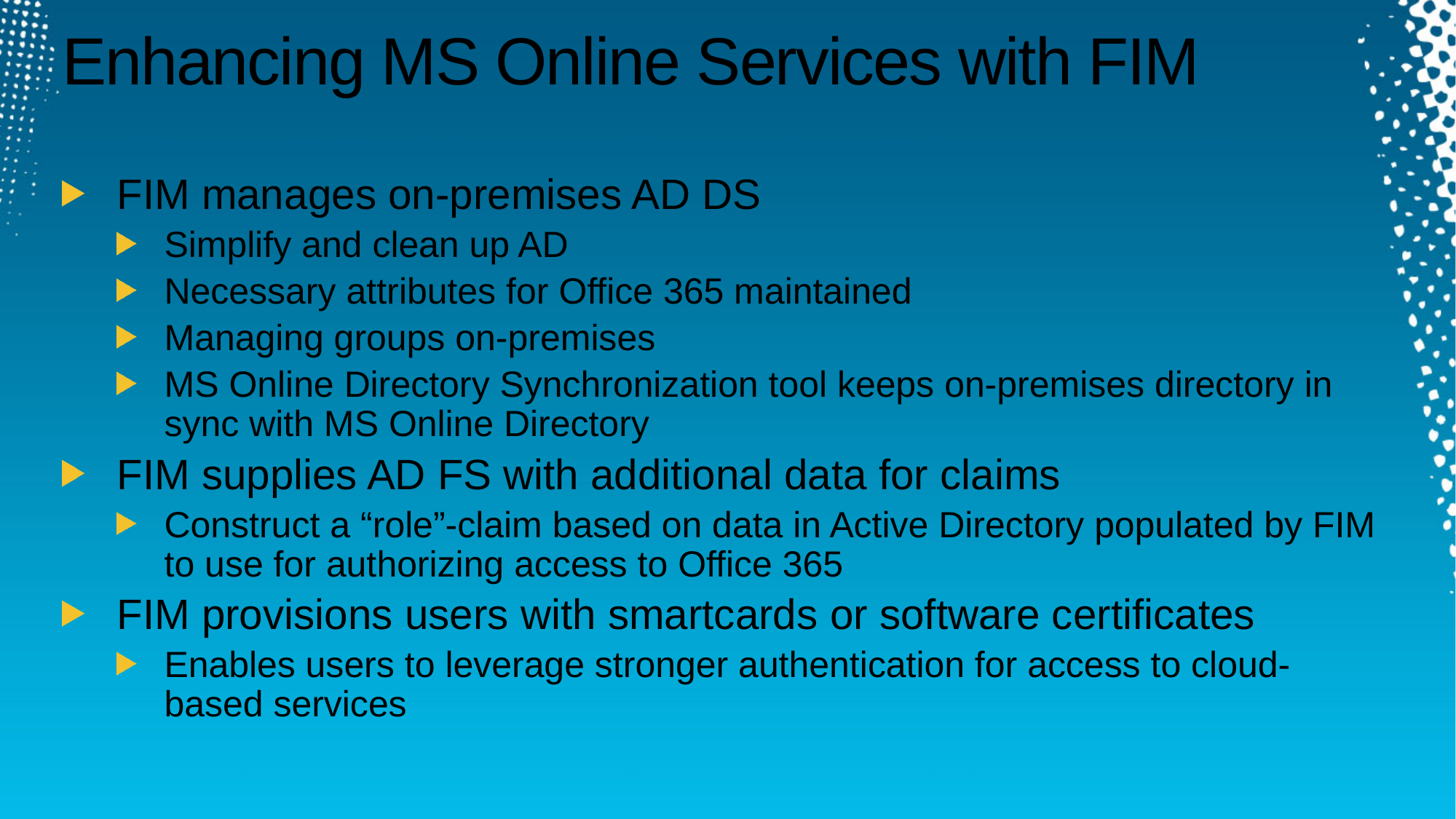

# Enhancing MS Online Services with FIM
FIM manages on-premises AD DS
Simplify and clean up AD
Necessary attributes for Office 365 maintained
Managing groups on-premises
MS Online Directory Synchronization tool keeps on-premises directory in sync with MS Online Directory
FIM supplies AD FS with additional data for claims
Construct a “role”-claim based on data in Active Directory populated by FIM  to use for authorizing access to Office 365
FIM provisions users with smartcards or software certificates
Enables users to leverage stronger authentication for access to cloud-based services